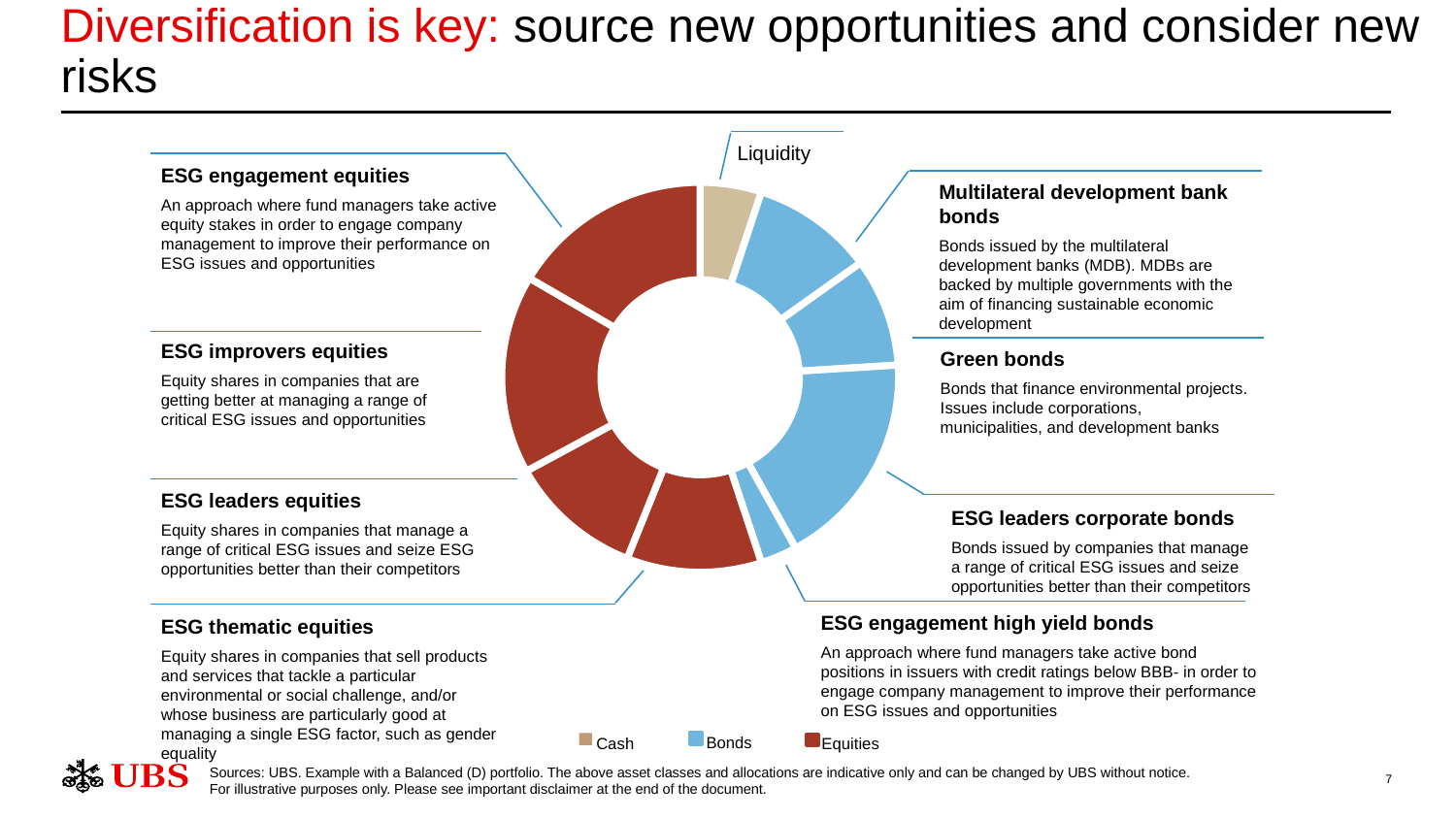

# Diversification is key: source new opportunities and consider new risks
Liquidity
ESG engagement equities
An approach where fund managers take active equity stakes in order to engage company management to improve their performance on ESG issues and opportunities
Multilateral development bank bonds
Bonds issued by the multilateral development banks (MDB). MDBs are backed by multiple governments with the aim of financing sustainable economic development

### Chart

| Category |  |
|---|---|
| Liquidity | 0.05 |
| Multilateral Development Bank bonds | 0.1 |
| Green bonds | 0.09 |
| ESG leaders corporate bonds | 0.18 |
| ESG engagement high yield bonds | 0.03 |
| ESG thematic equities | 0.11 |
| ESG leaders equities | 0.11 |
| ESG improvers equities | 0.165 |
| ESG engaement equities | 0.165 |
ESG improvers equities
Equity shares in companies that are getting better at managing a range of critical ESG issues and opportunities
Green bonds
Bonds that finance environmental projects. Issues include corporations, municipalities, and development banks
ESG leaders equities
Equity shares in companies that manage a range of critical ESG issues and seize ESG opportunities better than their competitors
ESG leaders corporate bonds
Bonds issued by companies that manage a range of critical ESG issues and seize opportunities better than their competitors
ESG engagement high yield bonds
An approach where fund managers take active bond positions in issuers with credit ratings below BBB- in order to engage company management to improve their performance on ESG issues and opportunities
ESG thematic equities
Equity shares in companies that sell products and services that tackle a particular environmental or social challenge, and/or whose business are particularly good at managing a single ESG factor, such as gender equality
Bonds

Cash

Equities

Sources: UBS. Example with a Balanced (D) portfolio. The above asset classes and allocations are indicative only and can be changed by UBS without notice.
For illustrative purposes only. Please see important disclaimer at the end of the document.